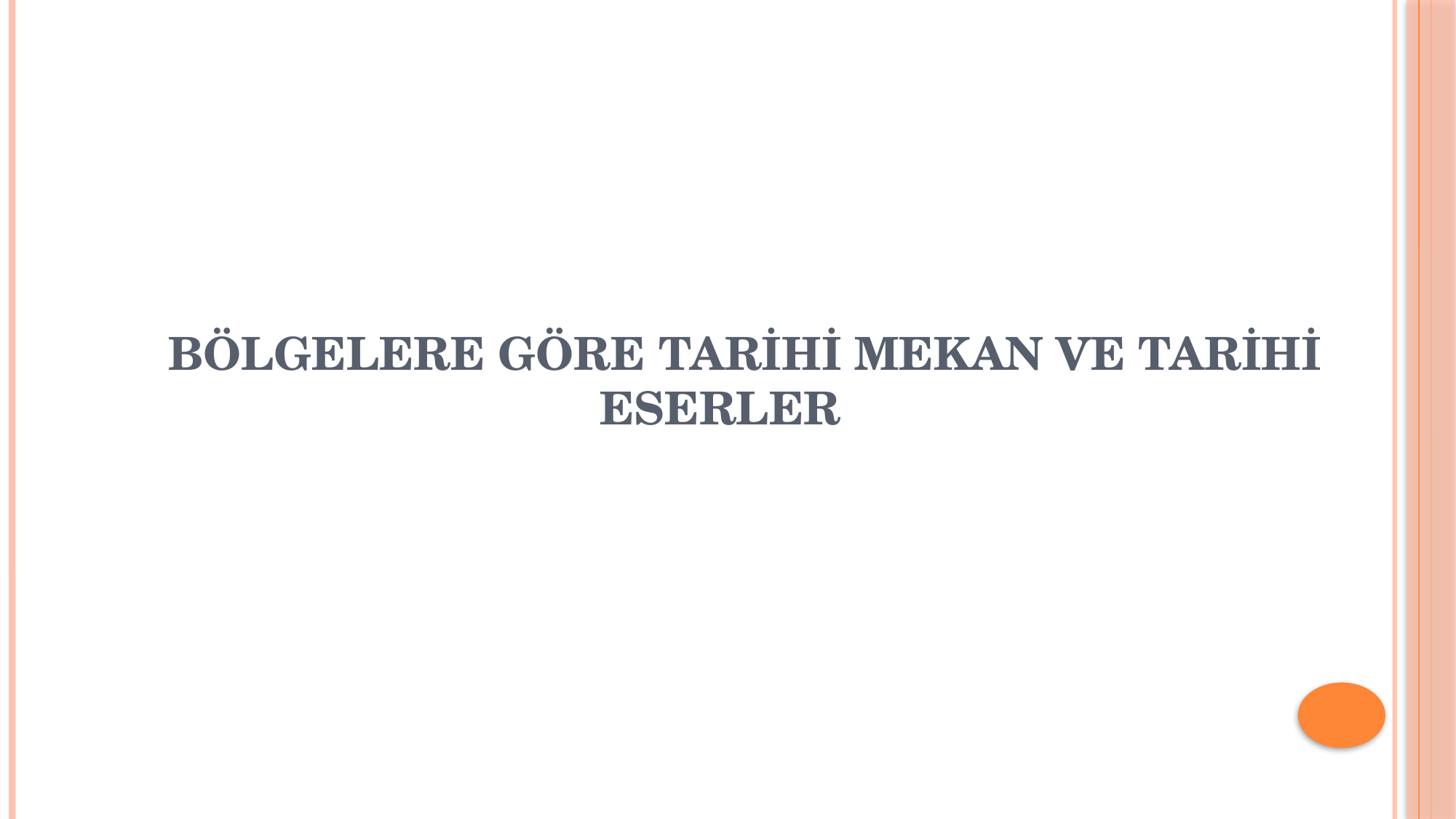

# BÖLGELERE GÖRE TARİHİ MEKAN VE TARİHİ ESERLER